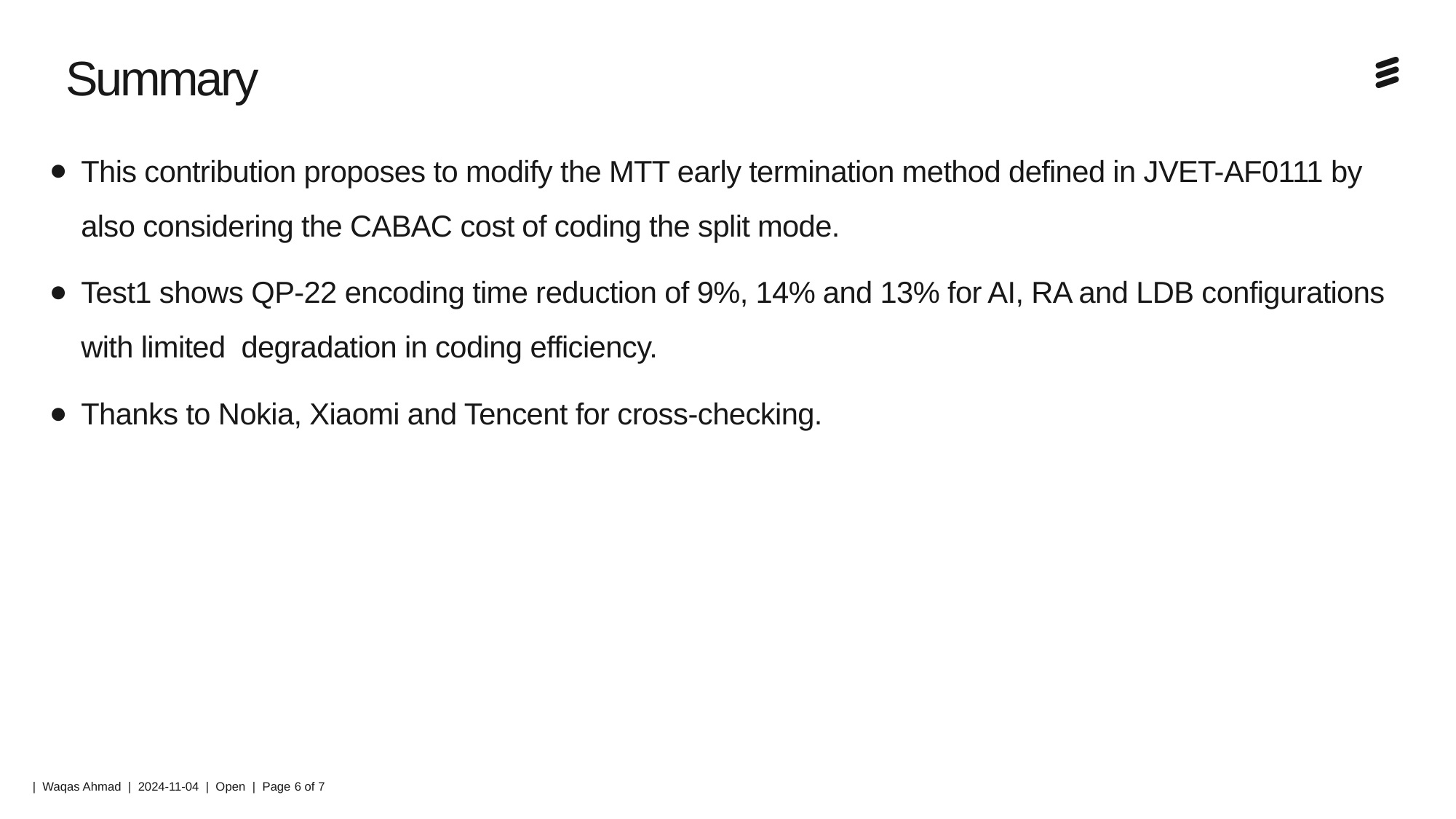

# Summary
This contribution proposes to modify the MTT early termination method defined in JVET-AF0111 by also considering the CABAC cost of coding the split mode.
Test1 shows QP-22 encoding time reduction of 9%, 14% and 13% for AI, RA and LDB configurations with limited  degradation in coding efficiency.
Thanks to Nokia, Xiaomi and Tencent for cross-checking.